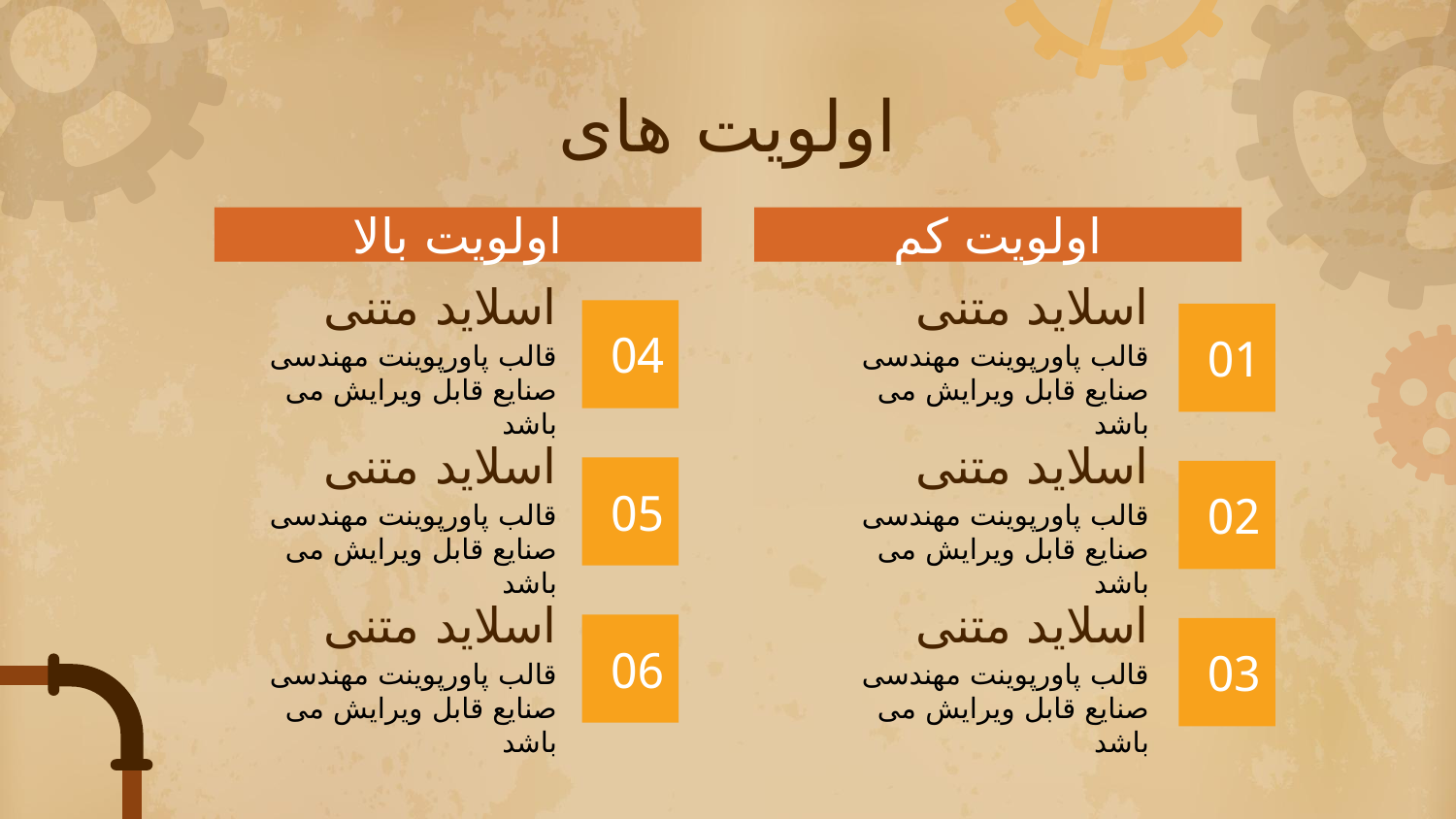

# اولویت های
اولویت بالا
اولویت کم
اسلاید متنی
قالب پاورپوینت مهندسی صنایع قابل ویرایش می باشد
اسلاید متنی
قالب پاورپوینت مهندسی صنایع قابل ویرایش می باشد
04
01
اسلاید متنی
قالب پاورپوینت مهندسی صنایع قابل ویرایش می باشد
اسلاید متنی
قالب پاورپوینت مهندسی صنایع قابل ویرایش می باشد
05
02
اسلاید متنی
قالب پاورپوینت مهندسی صنایع قابل ویرایش می باشد
اسلاید متنی
قالب پاورپوینت مهندسی صنایع قابل ویرایش می باشد
06
03